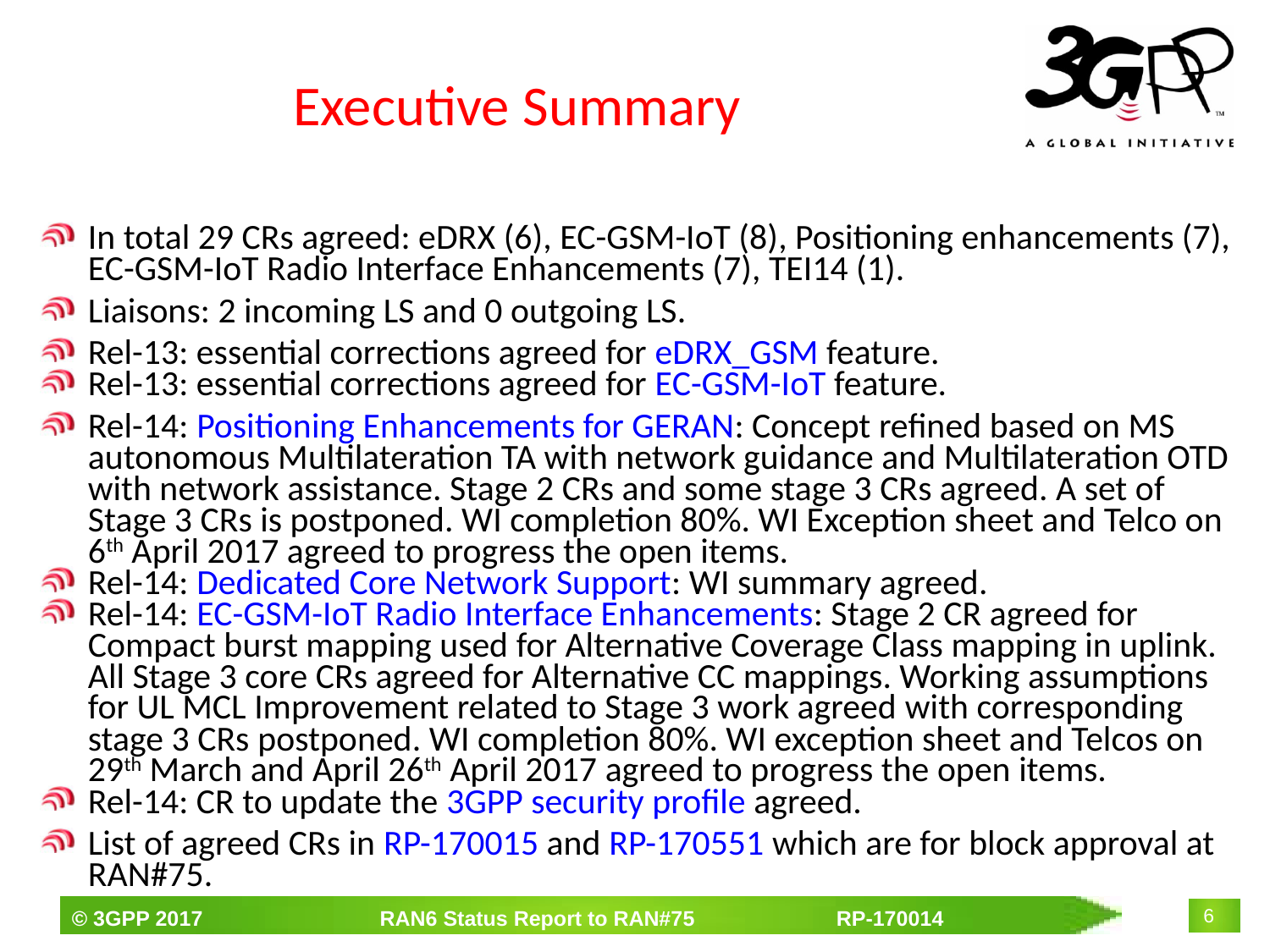

# Executive Summary
In total 29 CRs agreed: eDRX (6), EC-GSM-IoT (8), Positioning enhancements (7), EC-GSM-IoT Radio Interface Enhancements (7), TEI14 (1).
Liaisons: 2 incoming LS and 0 outgoing LS.
Rel-13: essential corrections agreed for eDRX_GSM feature.
Rel-13: essential corrections agreed for EC-GSM-IoT feature.
Rel-14: Positioning Enhancements for GERAN: Concept refined based on MS autonomous Multilateration TA with network guidance and Multilateration OTD with network assistance. Stage 2 CRs and some stage 3 CRs agreed. A set of Stage 3 CRs is postponed. WI completion 80%. WI Exception sheet and Telco on 6th April 2017 agreed to progress the open items.
Rel-14: Dedicated Core Network Support: WI summary agreed.
Rel-14: EC-GSM-IoT Radio Interface Enhancements: Stage 2 CR agreed for Compact burst mapping used for Alternative Coverage Class mapping in uplink. All Stage 3 core CRs agreed for Alternative CC mappings. Working assumptions for UL MCL Improvement related to Stage 3 work agreed with corresponding stage 3 CRs postponed. WI completion 80%. WI exception sheet and Telcos on 29th March and April 26th April 2017 agreed to progress the open items.
Rel-14: CR to update the 3GPP security profile agreed.
List of agreed CRs in RP-170015 and RP-170551 which are for block approval at RAN#75.